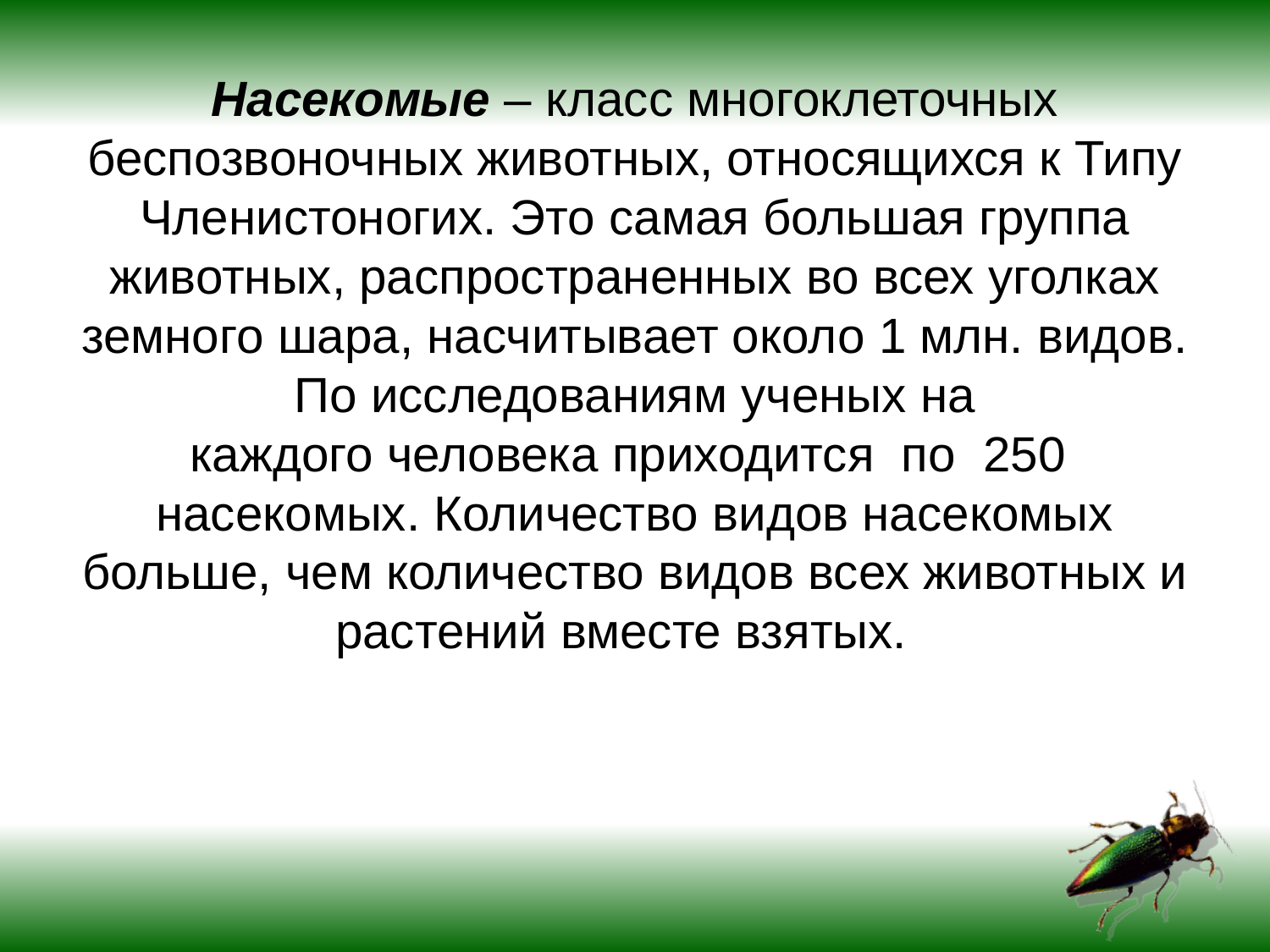

# Насекомые – класс многоклеточных беспозвоночных животных, относящихся к Типу Членистоногих. Это самая большая группа животных, распространенных во всех уголках земного шара, насчитывает около 1 млн. видов.  По исследованиям ученых на  каждого человека приходится  по  250  насекомых. Количество видов насекомых больше, чем количество видов всех животных и растений вместе взятых.